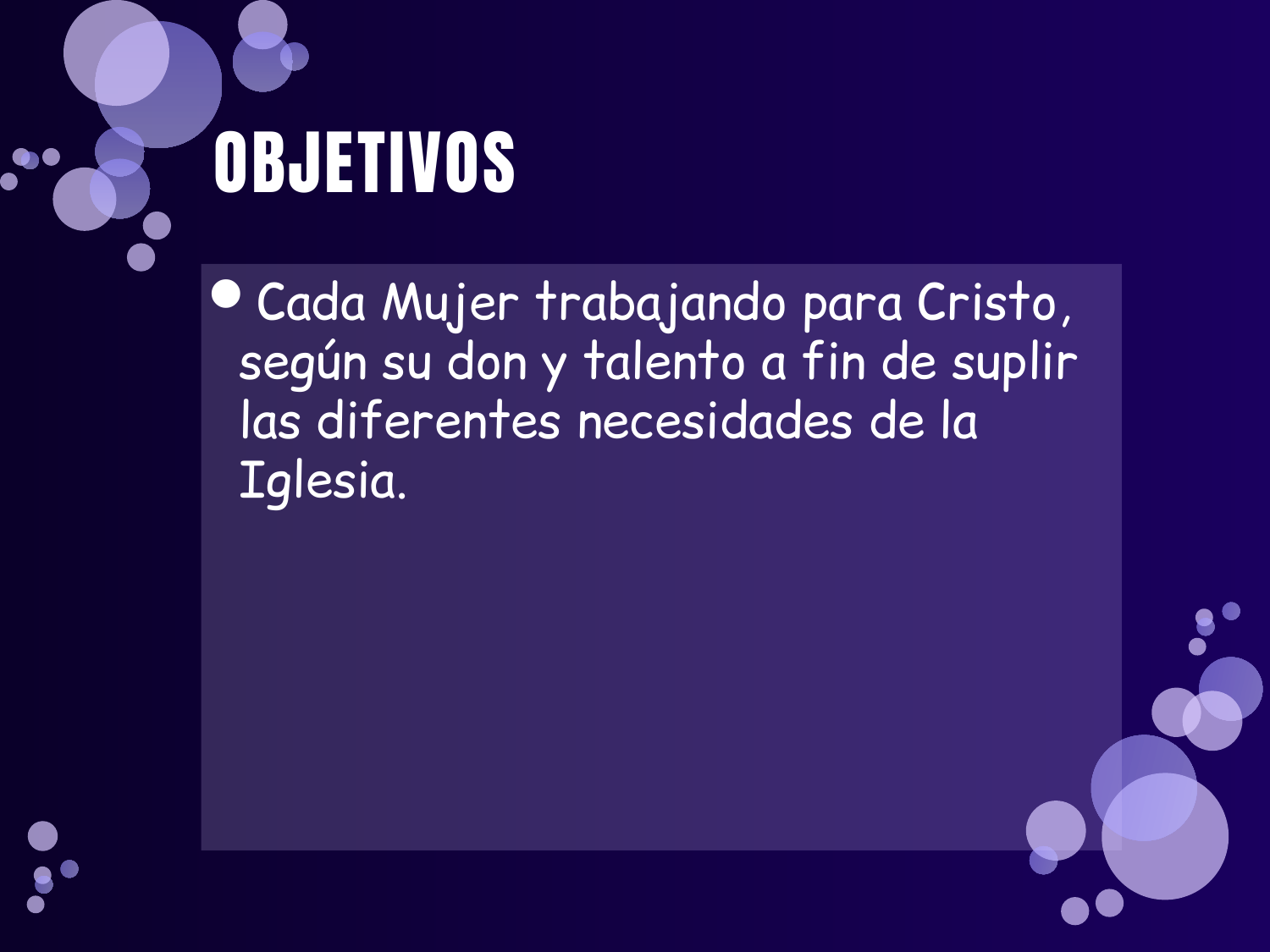

# OBJETIVOS
Cada Mujer trabajando para Cristo, según su don y talento a fin de suplir las diferentes necesidades de la Iglesia.